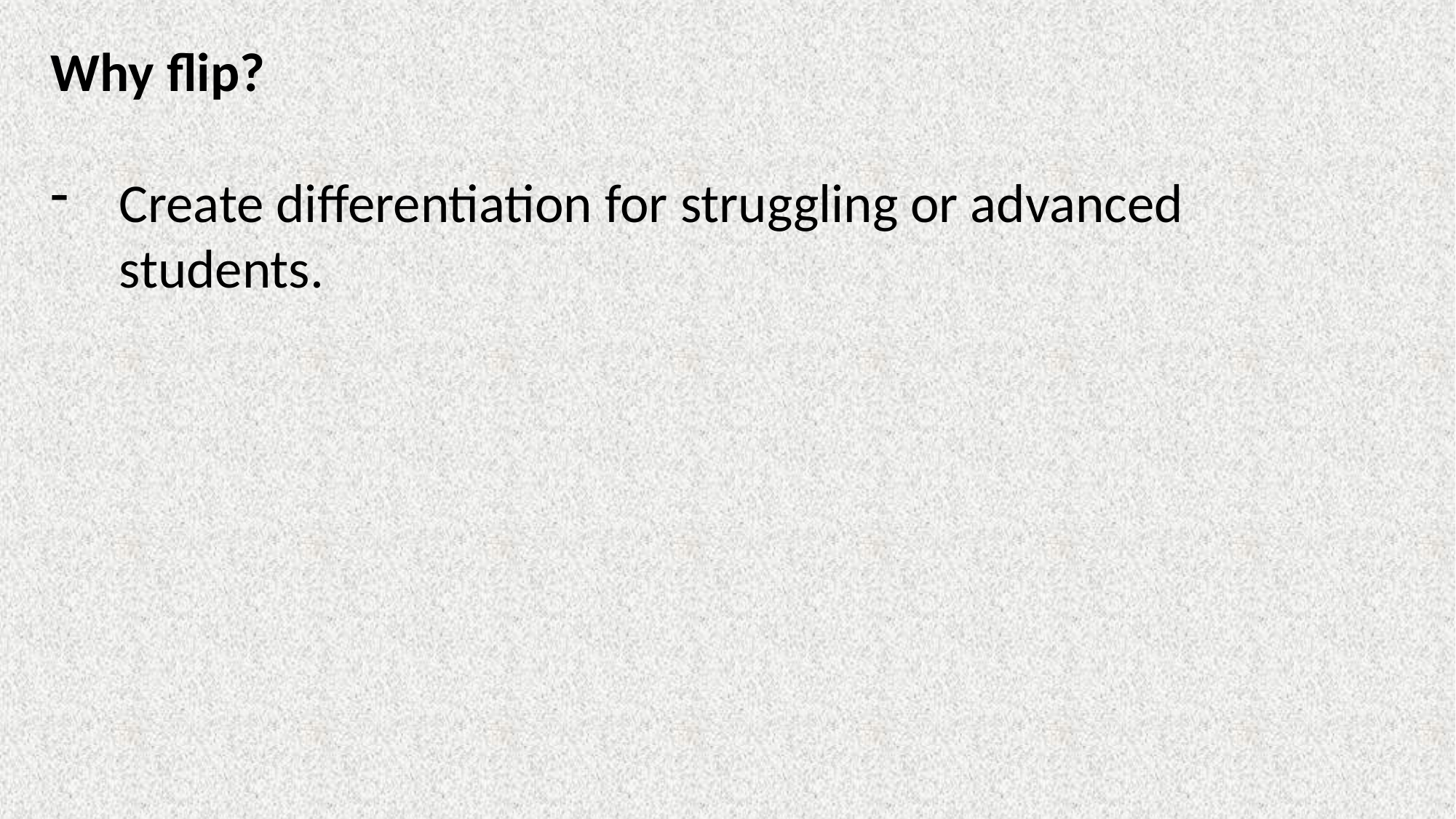

Why flip?

Create differentiation for struggling or advanced students.